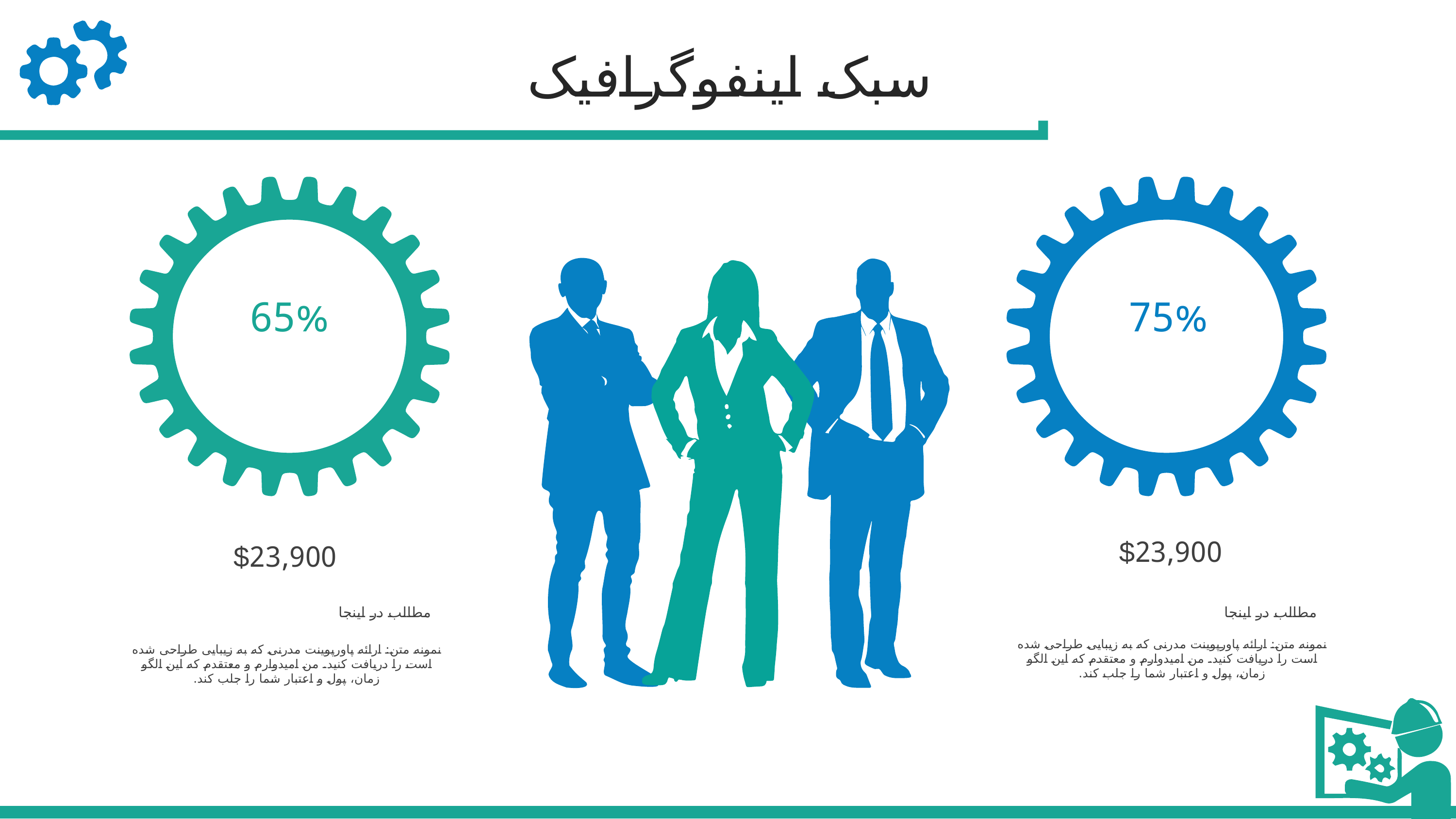

سبک اینفوگرافیک

65%
75%
$23,900
$23,900
مطالب در اینجا
مطالب در اینجا
نمونه متن: ارائه پاورپوینت مدرنی که به زیبایی طراحی شده است را دریافت کنید. من امیدوارم و معتقدم که این الگو زمان، پول و اعتبار شما را جلب کند.
نمونه متن: ارائه پاورپوینت مدرنی که به زیبایی طراحی شده است را دریافت کنید. من امیدوارم و معتقدم که این الگو زمان، پول و اعتبار شما را جلب کند.